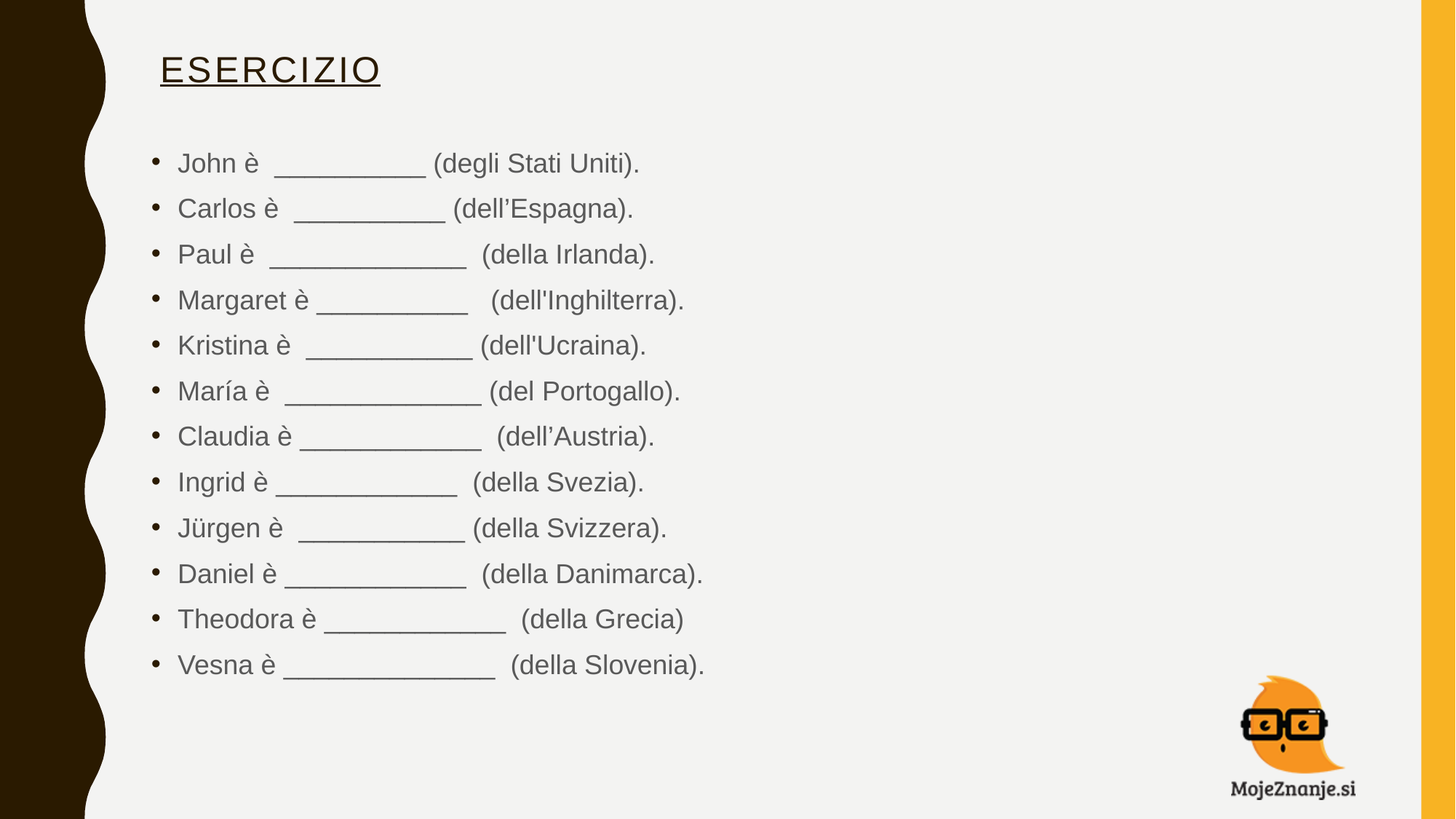

# Esercizio
John è  __________ (degli Stati Uniti).
Carlos è  __________ (dell’Espagna).
Paul è  _____________  (della Irlanda).
Margaret è __________   (dell'Inghilterra).
Kristina è  ___________ (dell'Ucraina).
María è  _____________ (del Portogallo).
Claudia è ____________  (dell’Austria).
Ingrid è ____________  (della Svezia).
Jürgen è  ___________ (della Svizzera).
Daniel è ____________  (della Danimarca).
Theodora è ____________  (della Grecia)
Vesna è ______________  (della Slovenia).